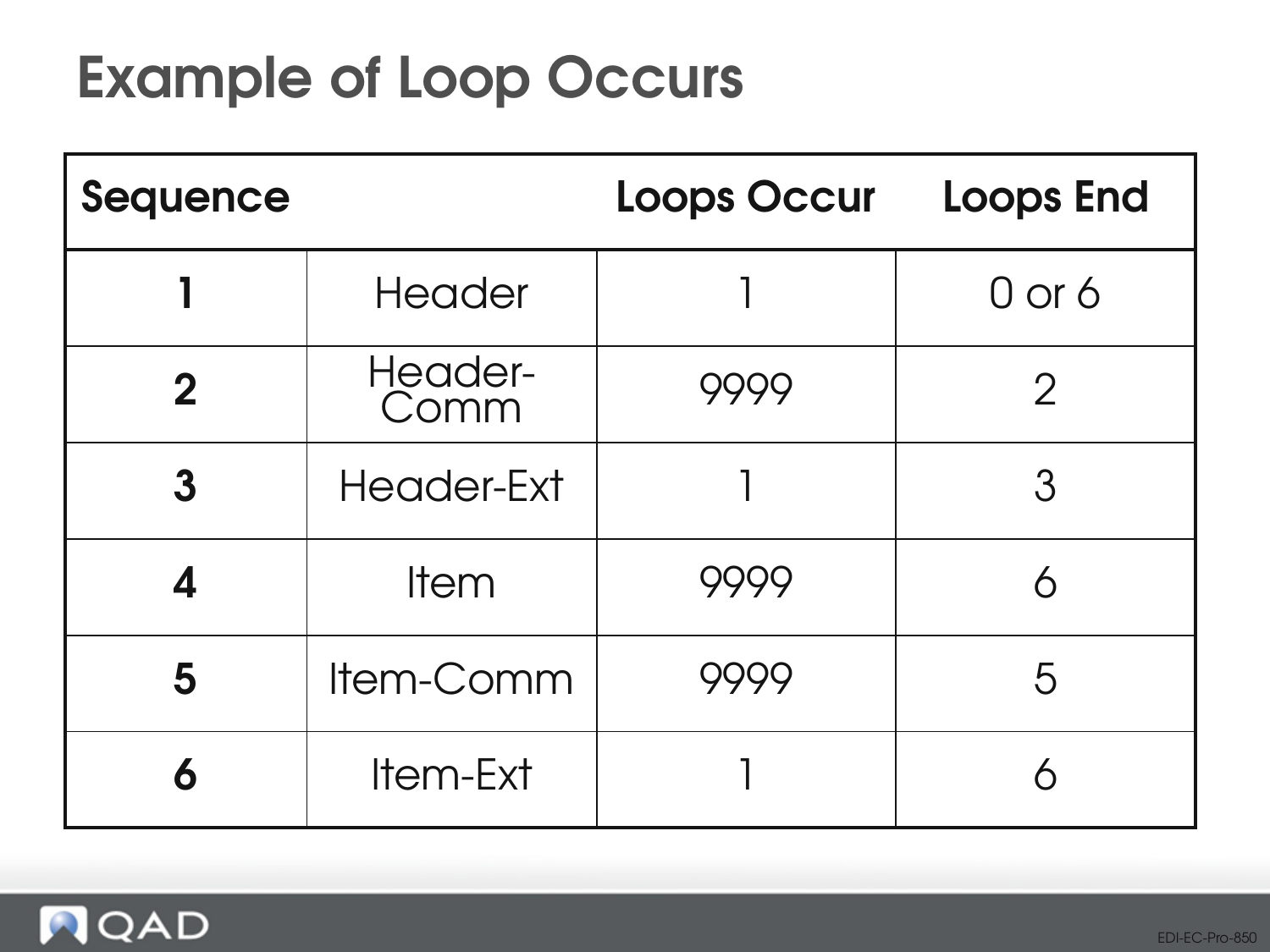

# Example of Loop Occurs
| Sequence |  | Loops Occur | Loops End |
| --- | --- | --- | --- |
| 1 | Header | 1 | 0 or 6 |
| 2 | Header-Comm | 9999 | 2 |
| 3 | Header-Ext | 1 | 3 |
| 4 | Item | 9999 | 6 |
| 5 | Item-Comm | 9999 | 5 |
| 6 | Item-Ext | 1 | 6 |
EDI-EC-Pro-850